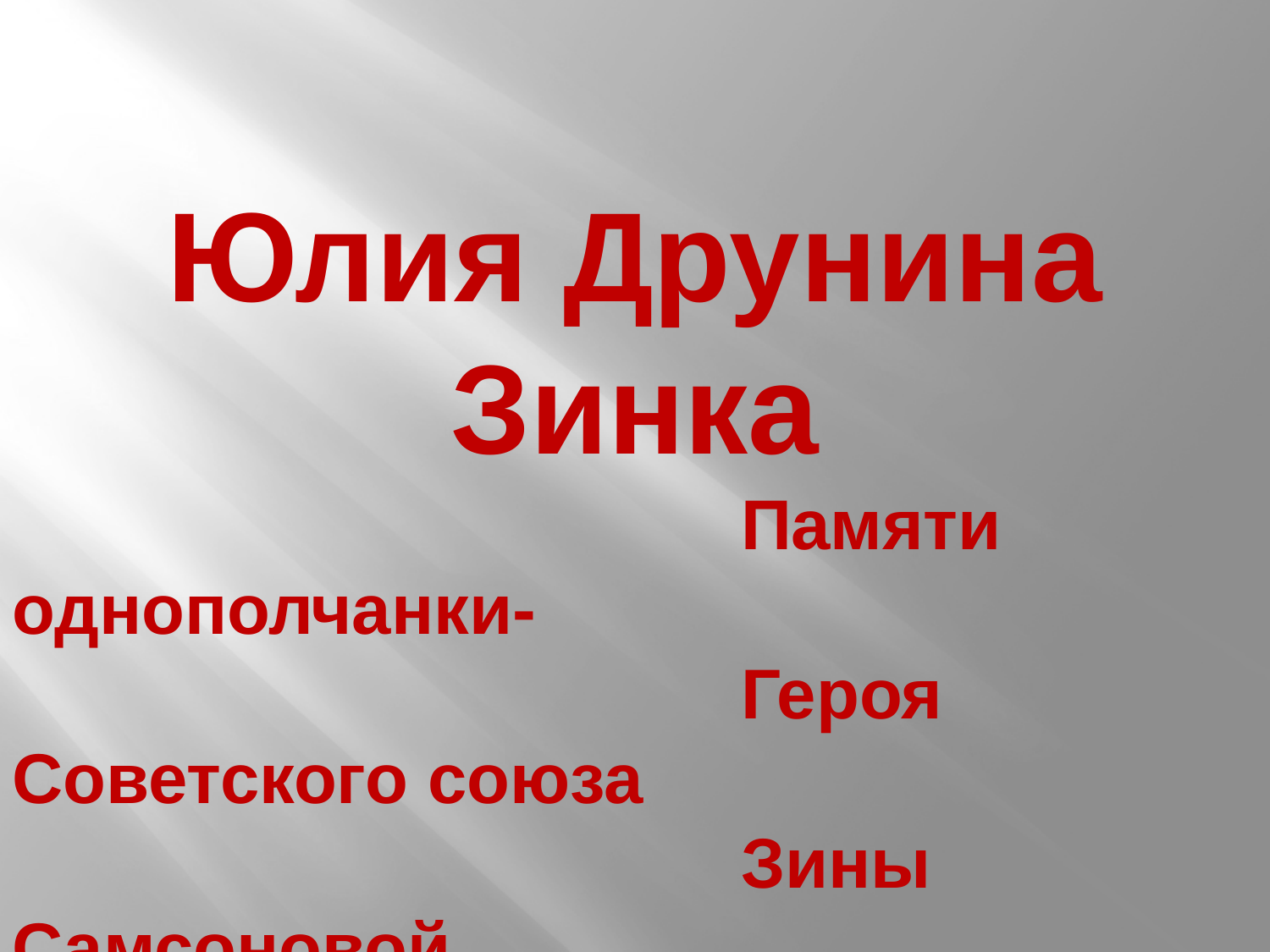

Юлия Друнина
Зинка
                                     Памяти однополчанки-
                                     Героя Советского союза
                                     Зины Самсоновой